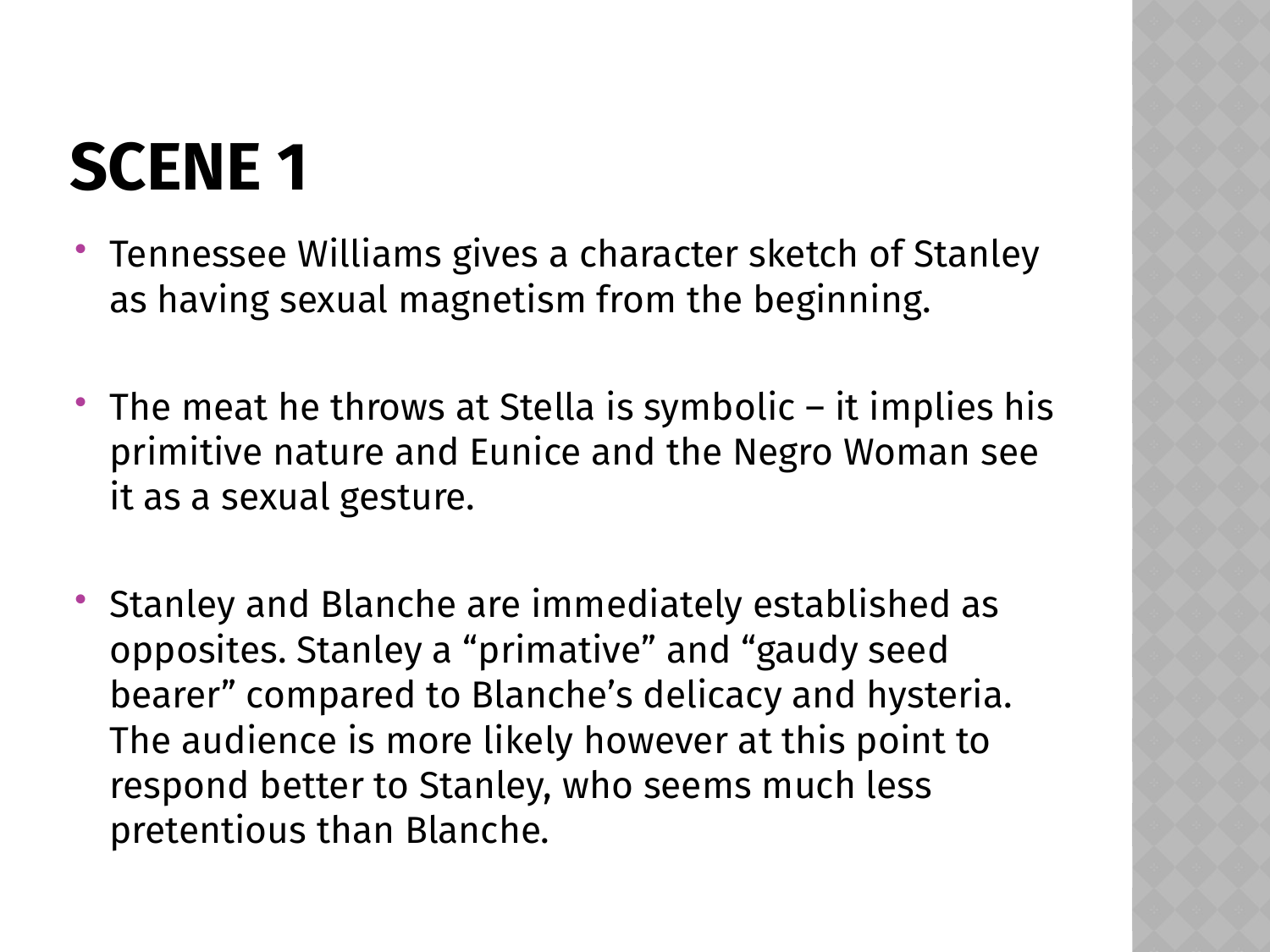

# Scene 1
Tennessee Williams gives a character sketch of Stanley as having sexual magnetism from the beginning.

The meat he throws at Stella is symbolic – it implies his primitive nature and Eunice and the Negro Woman see it as a sexual gesture.

Stanley and Blanche are immediately established as opposites. Stanley a “primative” and “gaudy seed bearer” compared to Blanche’s delicacy and hysteria.  The audience is more likely however at this point to respond better to Stanley, who seems much less pretentious than Blanche.